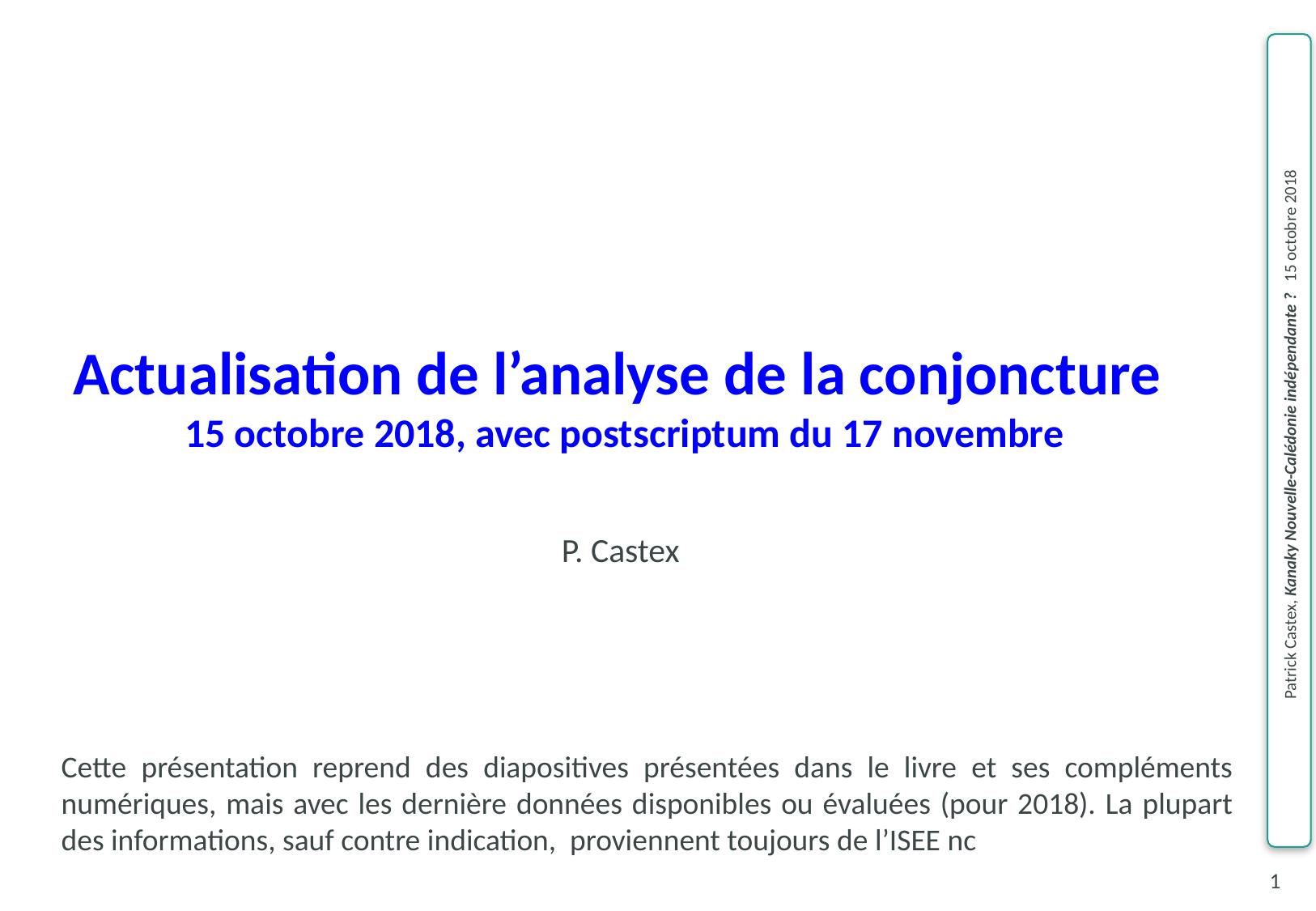

Actualisation de l’analyse de la conjoncture
15 octobre 2018, avec postscriptum du 17 novembre
P. Castex
Cette présentation reprend des diapositives présentées dans le livre et ses compléments numériques, mais avec les dernière données disponibles ou évaluées (pour 2018). La plupart des informations, sauf contre indication,  proviennent toujours de l’ISEE nc